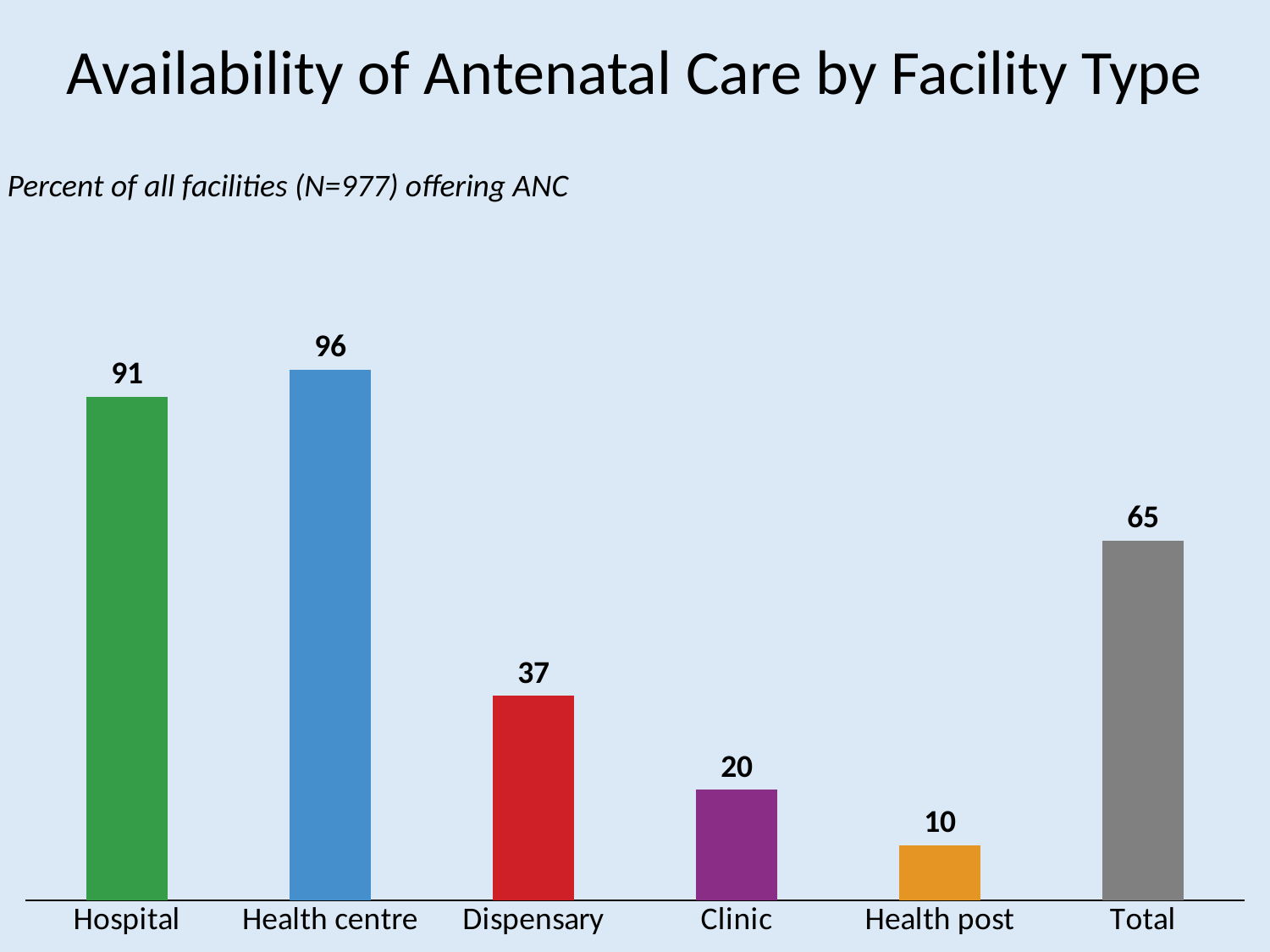

Availability of Antenatal Care by Facility Type
Percent of all facilities (N=977) offering ANC

### Chart

| Category | ANC |
|---|---|
| Hospital | 91.0 |
| Health centre | 96.0 |
| Dispensary | 37.0 |
| Clinic | 20.0 |
| Health post | 10.0 |
| Total | 65.0 |